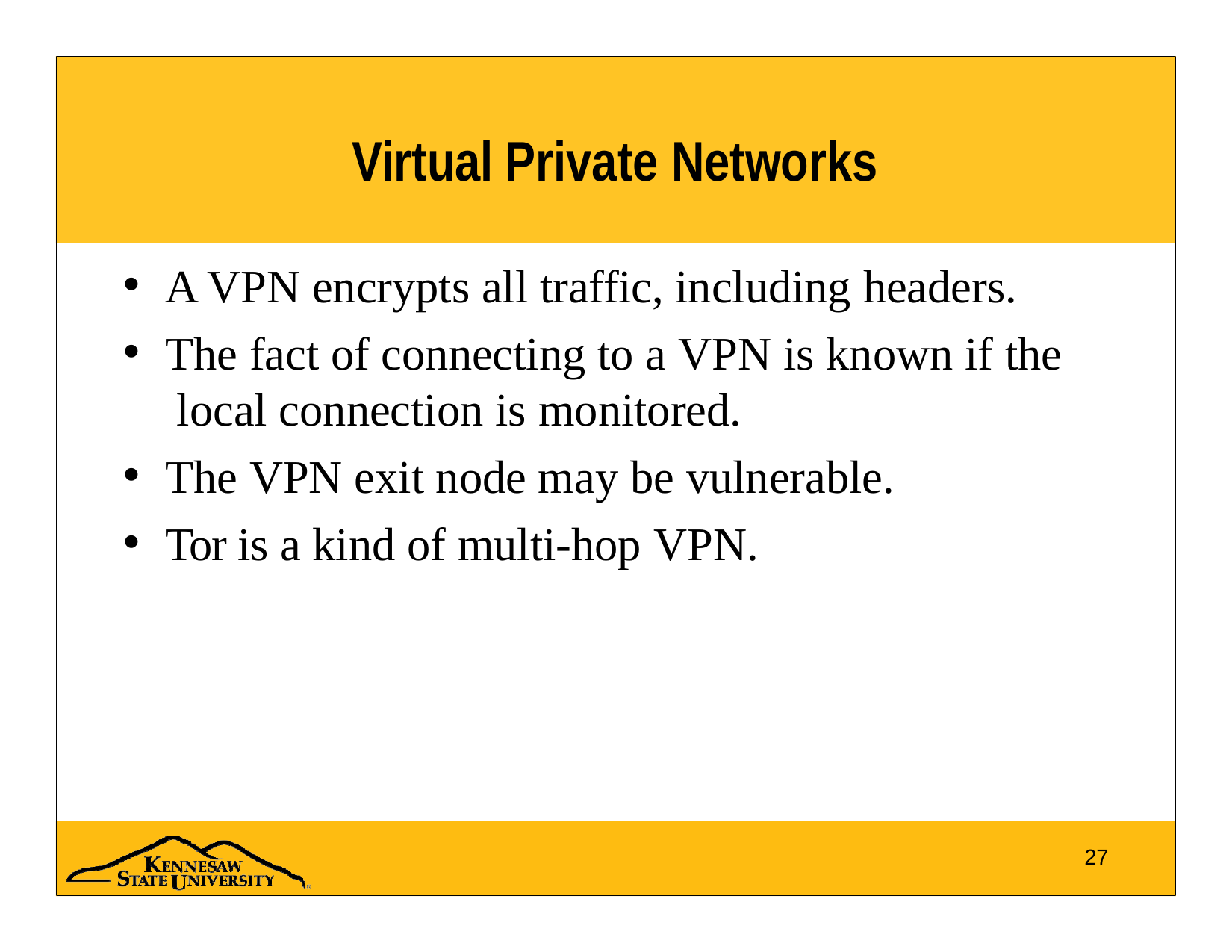

# Virtual Private Networks
A VPN encrypts all traffic, including headers.
The fact of connecting to a VPN is known if the  local connection is monitored.
The VPN exit node may be vulnerable.
Tor is a kind of multi-hop VPN.

27